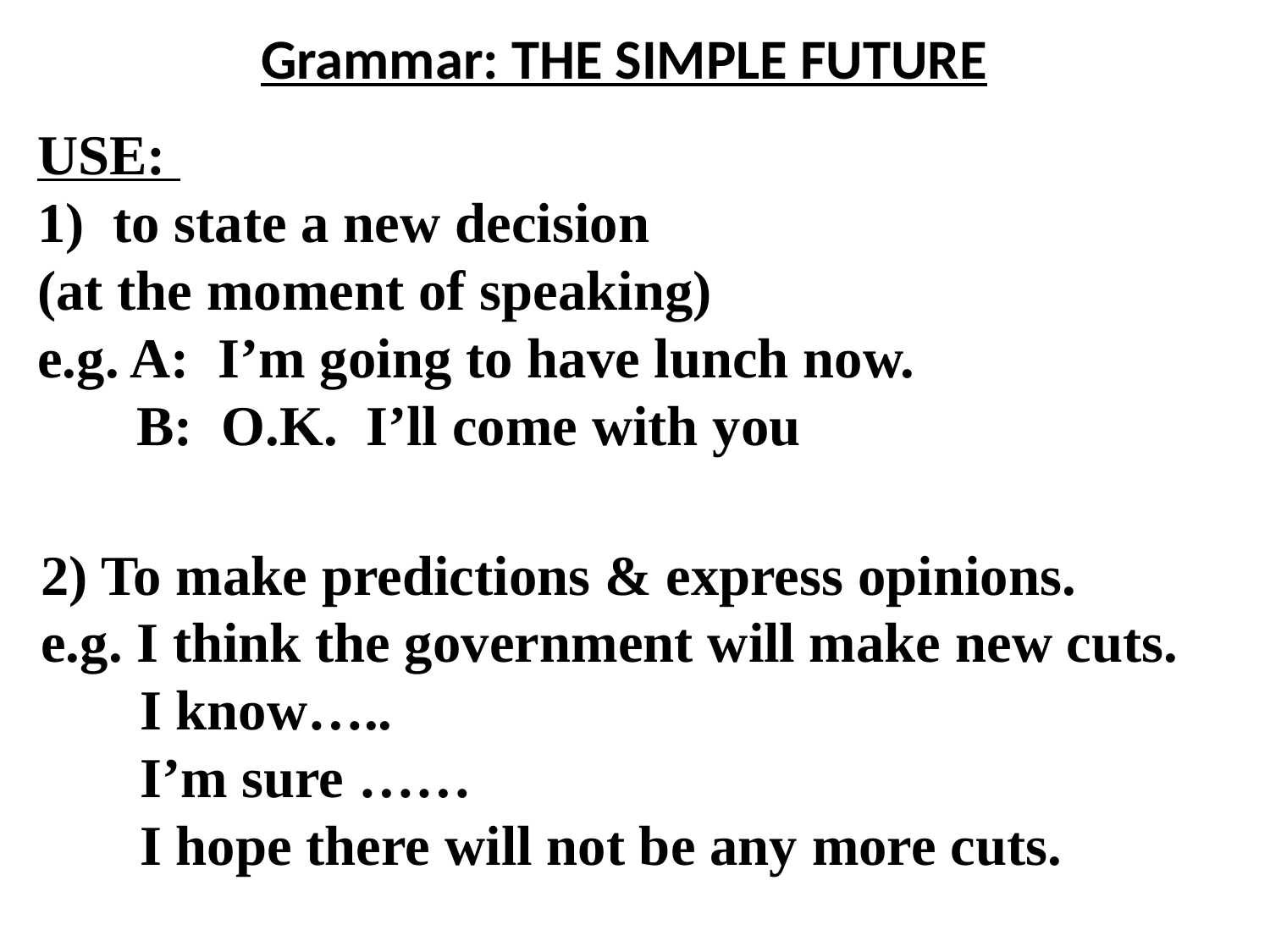

Grammar: THE SIMPLE FUTURE
USE:
1)  to state a new decision
(at the moment of speaking)‏
e.g. A:  I’m going to have lunch now.
       B:  O.K.  I’ll come with you

2) To make predictions & express opinions.
e.g. I think the government will make new cuts.
       I know…..
       I’m sure ……
       I hope there will not be any more cuts.